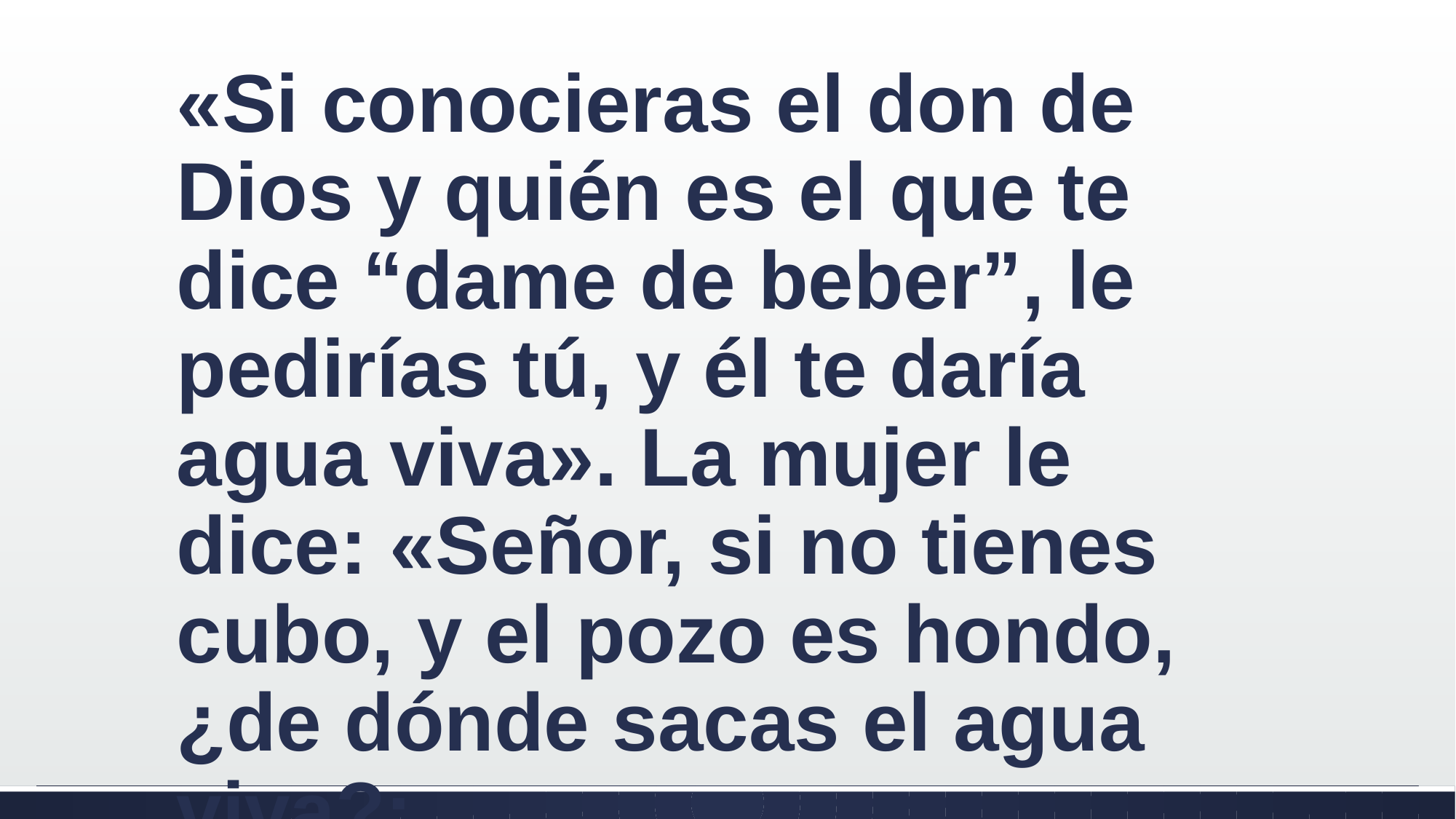

#
«Si conocieras el don de Dios y quién es el que te dice “dame de beber”, le pedirías tú, y él te daría agua viva». La mujer le dice: «Señor, si no tienes cubo, y el pozo es hondo, ¿de dónde sacas el agua viva?;